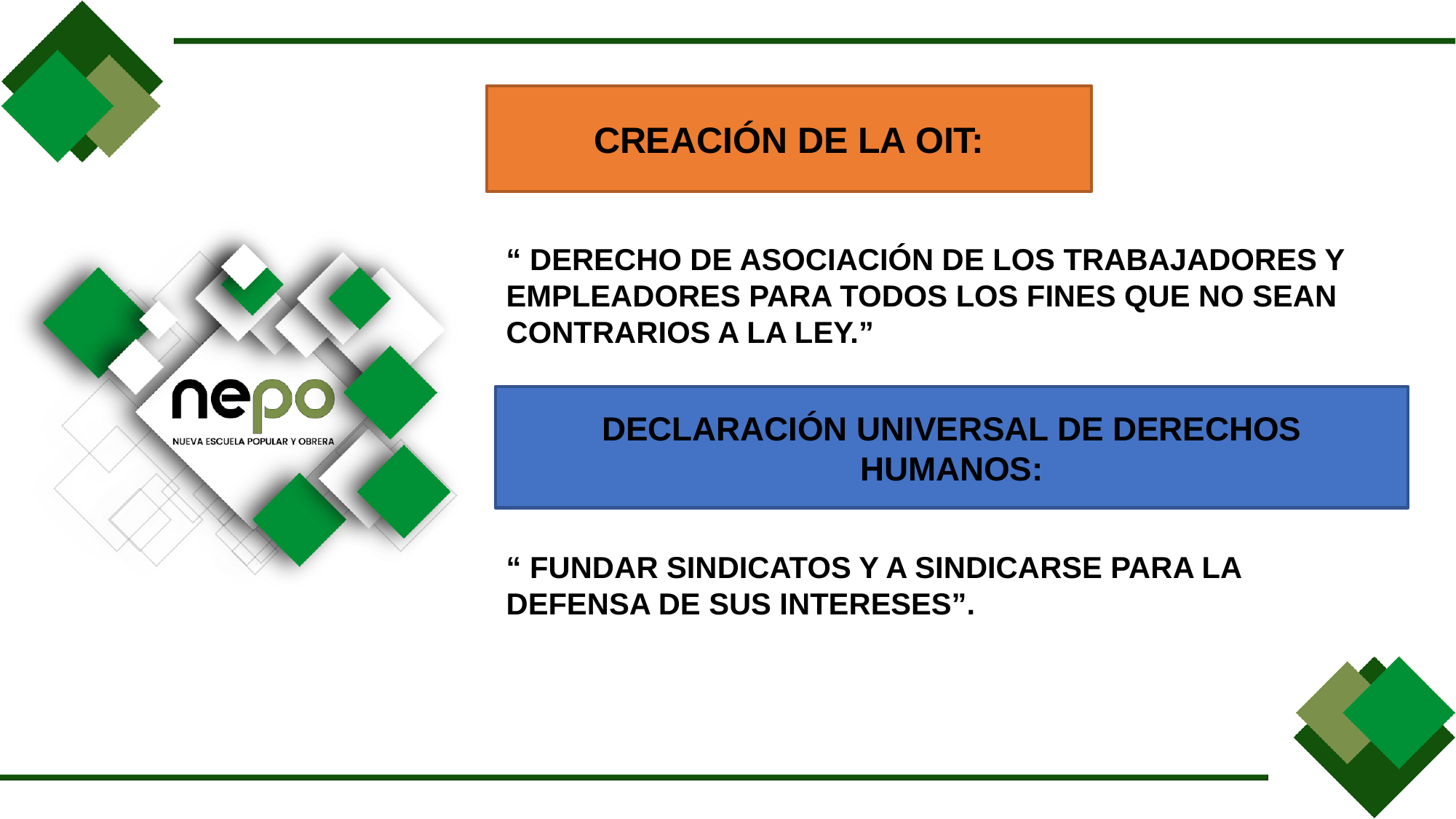

CREACIÓN DE LA OIT:
“ DERECHO DE ASOCIACIÓN DE LOS TRABAJADORES Y EMPLEADORES PARA TODOS LOS FINES QUE NO SEAN CONTRARIOS A LA LEY.”
DECLARACIÓN UNIVERSAL DE DERECHOS HUMANOS:
“ FUNDAR SINDICATOS Y A SINDICARSE PARA LA DEFENSA DE SUS INTERESES”.